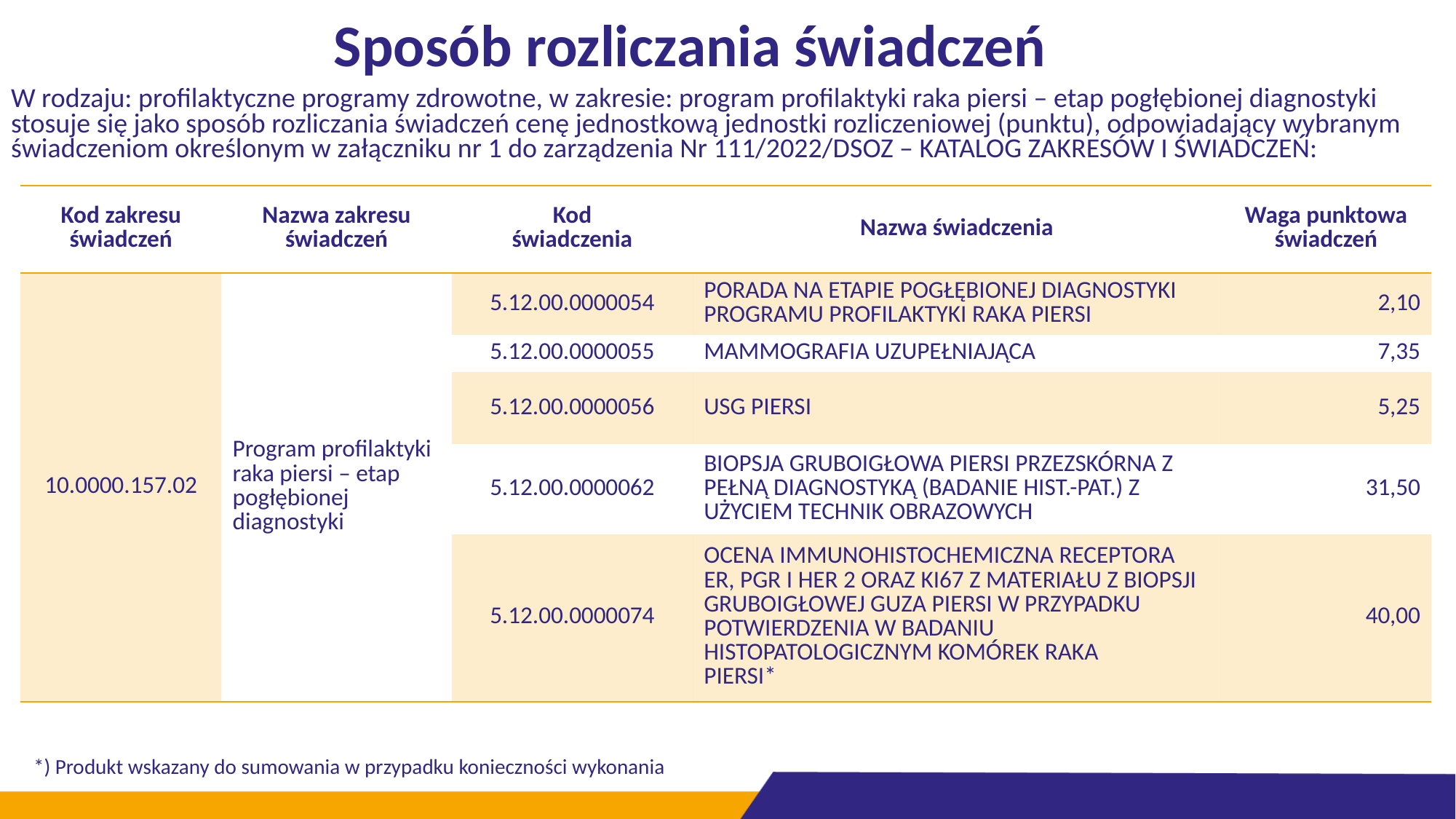

# Sposób rozliczania świadczeń
W rodzaju: profilaktyczne programy zdrowotne, w zakresie: program profilaktyki raka piersi – etap pogłębionej diagnostyki stosuje się jako sposób rozliczania świadczeń cenę jednostkową jednostki rozliczeniowej (punktu), odpowiadający wybranym świadczeniom określonym w załączniku nr 1 do zarządzenia Nr 111/2022/DSOZ – KATALOG ZAKRESÓW I ŚWIADCZEŃ:

| Kod zakresu świadczeń | Nazwa zakresu świadczeń | Kod świadczenia | Nazwa świadczenia | Waga punktowa świadczeń |
| --- | --- | --- | --- | --- |
| 10.0000.157.02 | Program profilaktyki raka piersi – etap pogłębionej diagnostyki | 5.12.00.0000054 | PORADA NA ETAPIE POGŁĘBIONEJ DIAGNOSTYKI PROGRAMU PROFILAKTYKI RAKA PIERSI | 2,10 |
|  |  | 5.12.00.0000055 | MAMMOGRAFIA UZUPEŁNIAJĄCA | 7,35 |
|  |  | 5.12.00.0000056 | USG PIERSI | 5,25 |
|  |  | 5.12.00.0000062 | BIOPSJA GRUBOIGŁOWA PIERSI PRZEZSKÓRNA Z PEŁNĄ DIAGNOSTYKĄ (BADANIE HIST.-PAT.) Z UŻYCIEM TECHNIK OBRAZOWYCH | 31,50 |
|  |  | 5.12.00.0000074 | OCENA IMMUNOHISTOCHEMICZNA RECEPTORA ER, PGR I HER 2 ORAZ KI67 Z MATERIAŁU Z BIOPSJI GRUBOIGŁOWEJ GUZA PIERSI W PRZYPADKU POTWIERDZENIA W BADANIU HISTOPATOLOGICZNYM KOMÓREK RAKA PIERSI\* | 40,00 |
*) Produkt wskazany do sumowania w przypadku konieczności wykonania